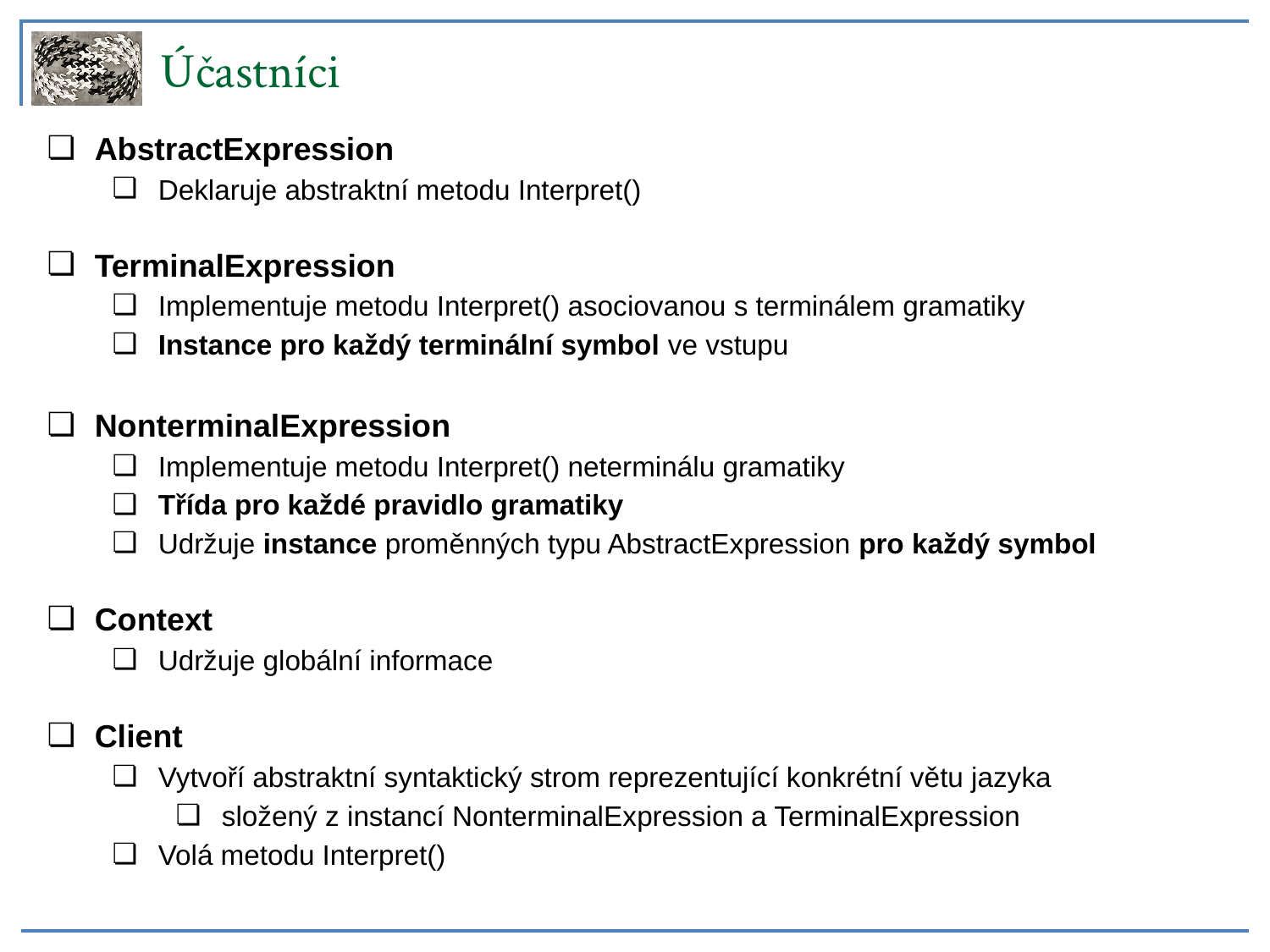

Účastníci
AbstractExpression
Deklaruje abstraktní metodu Interpret()

TerminalExpression
Implementuje metodu Interpret() asociovanou s terminálem gramatiky
Instance pro každý terminální symbol ve vstupu

NonterminalExpression
Implementuje metodu Interpret() neterminálu gramatiky
Třída pro každé pravidlo gramatiky
Udržuje instance proměnných typu AbstractExpression pro každý symbol

Context
Udržuje globální informace

Client
Vytvoří abstraktní syntaktický strom reprezentující konkrétní větu jazyka
složený z instancí NonterminalExpression a TerminalExpression
Volá metodu Interpret()